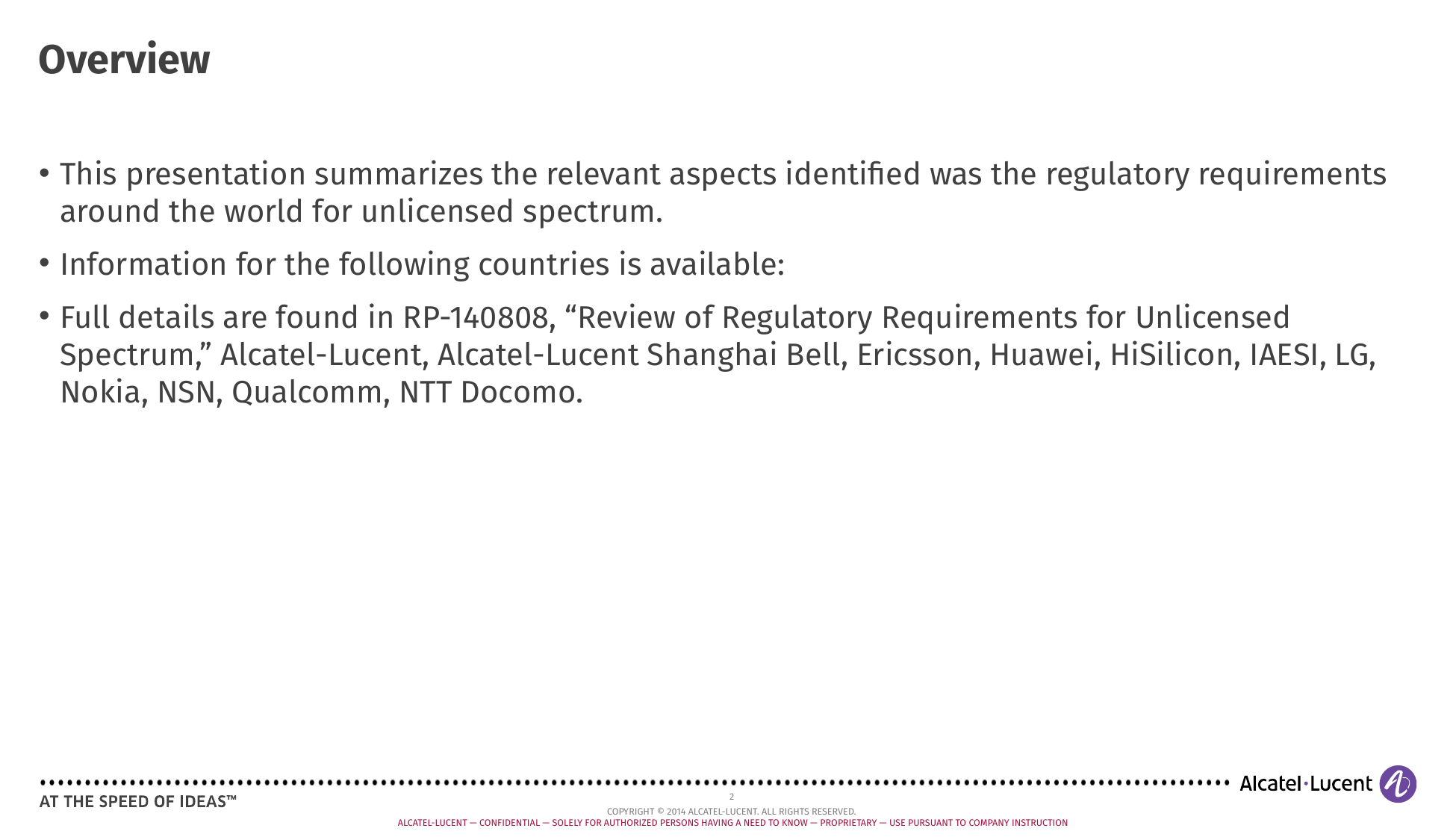

# Overview
This presentation summarizes the relevant aspects identified was the regulatory requirements around the world for unlicensed spectrum.
Information for the following countries is available:
Full details are found in RP-140808, “Review of Regulatory Requirements for Unlicensed Spectrum,” Alcatel-Lucent, Alcatel-Lucent Shanghai Bell, Ericsson, Huawei, HiSilicon, IAESI, LG, Nokia, NSN, Qualcomm, NTT Docomo.